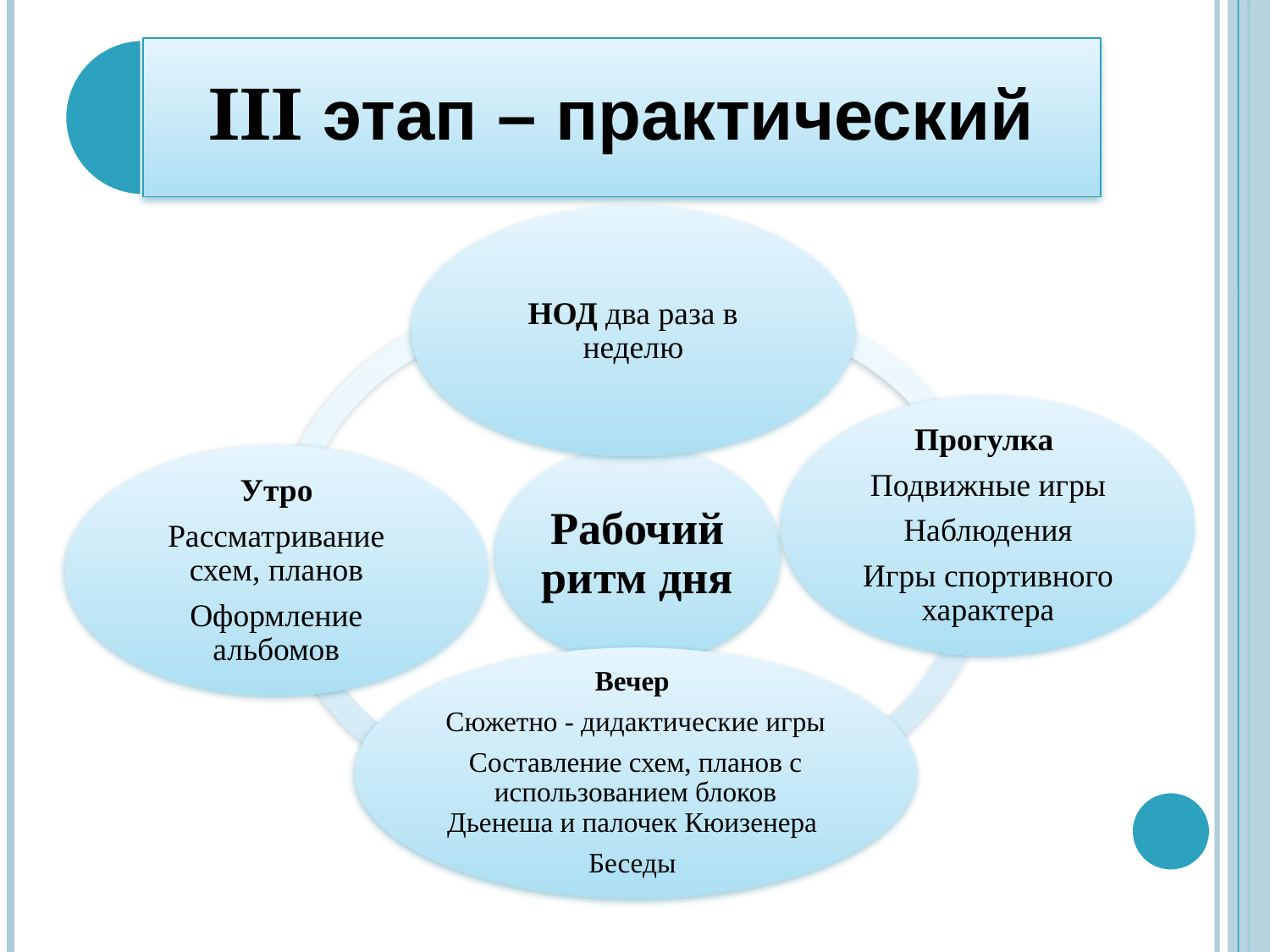

III этап – практический
Рабочий ритм дня
НОД два раза в неделю
Прогулка
Подвижные игры
Наблюдения
Игры спортивного характера
Вечер
Сюжетно - дидактические игры
Составление схем, планов с использованием блоков Дьенеша и палочек Кюизенера
Беседы
Утро
Рассматривание схем, планов
Оформление альбомов